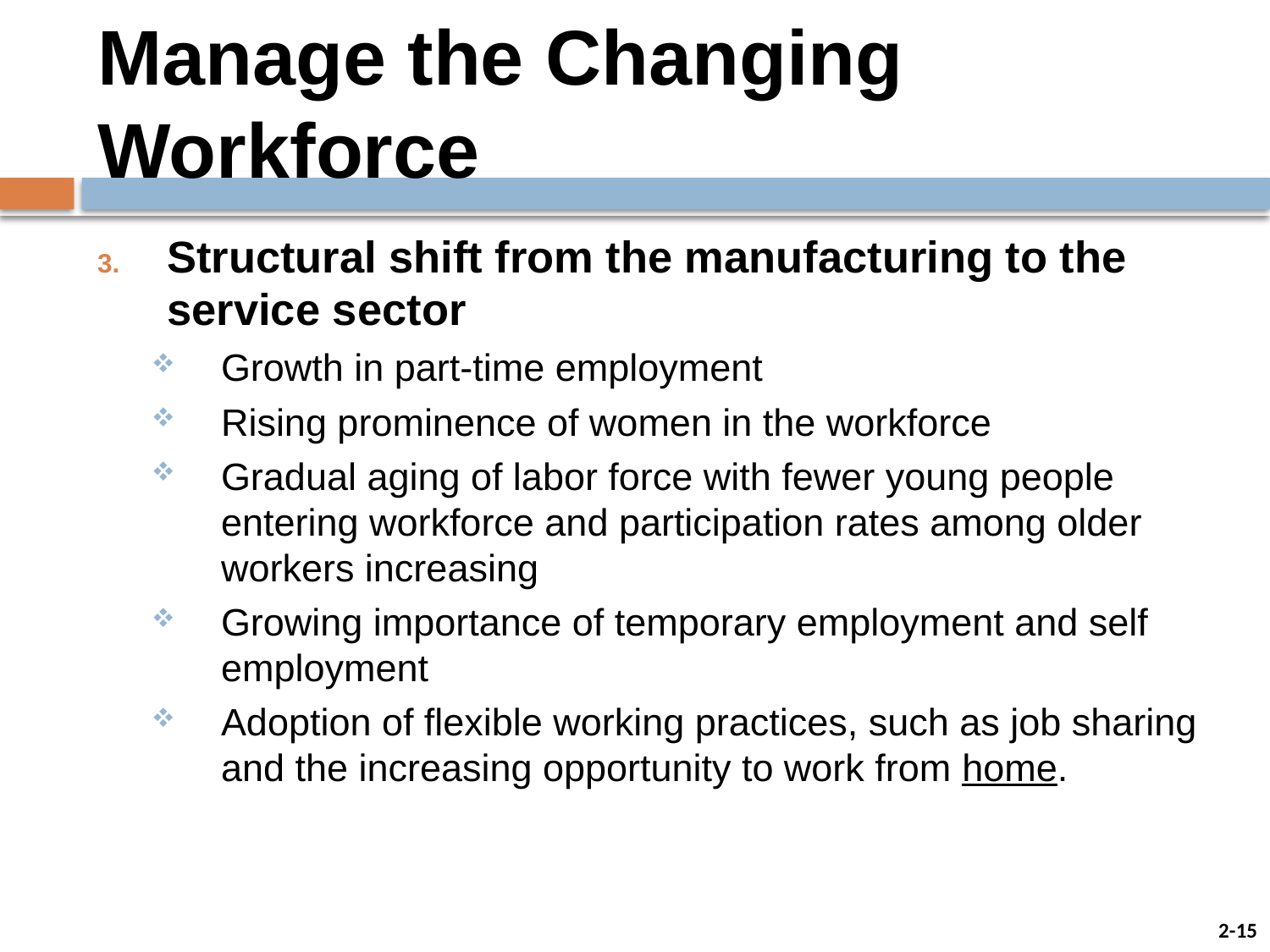

# Manage the Changing Workforce
Structural shift from the manufacturing to the service sector
Growth in part-time employment
Rising prominence of women in the workforce
Gradual aging of labor force with fewer young people entering workforce and participation rates among older workers increasing
Growing importance of temporary employment and self employment
Adoption of flexible working practices, such as job sharing and the increasing opportunity to work from home.